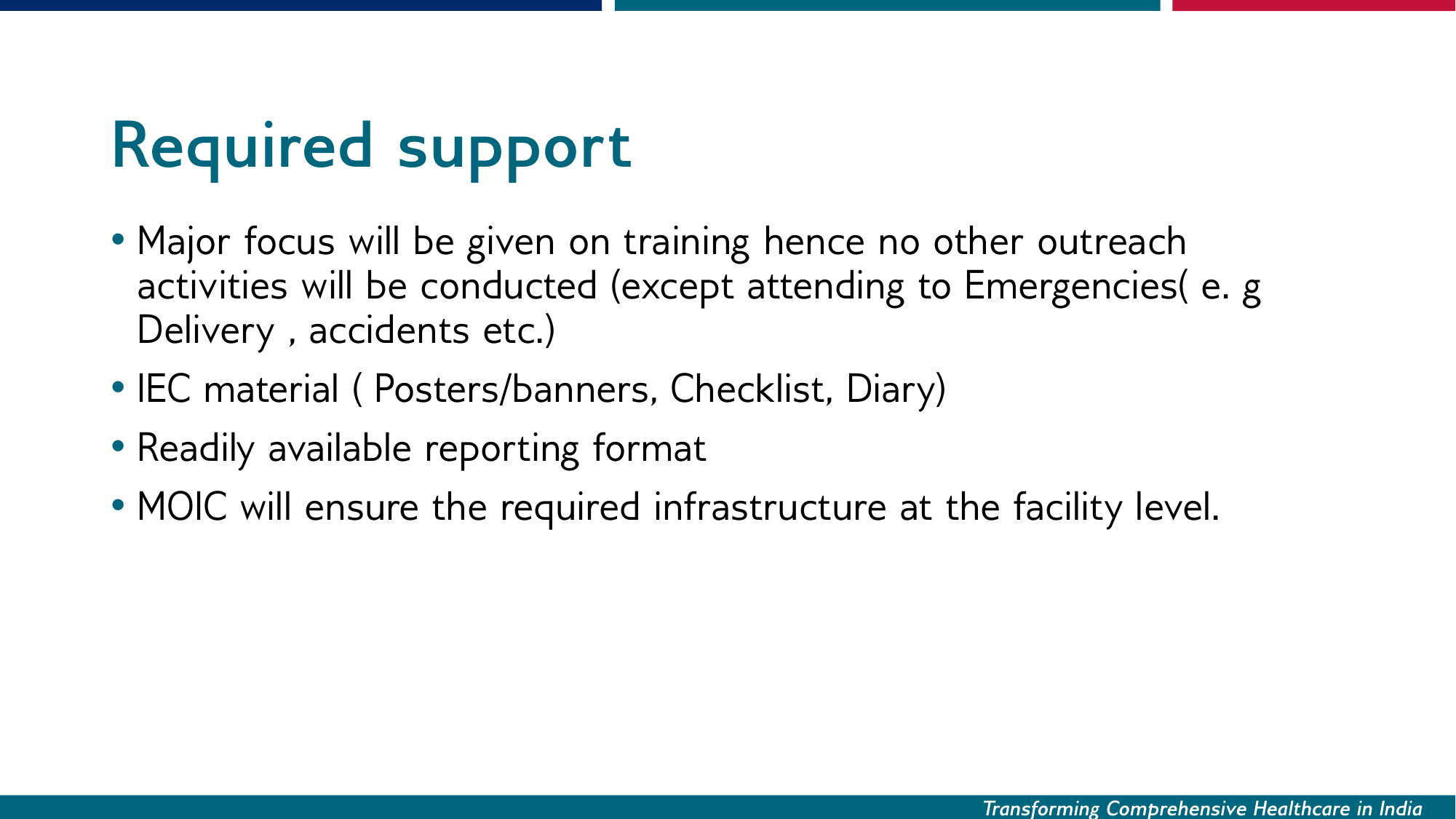

# Required support
Major focus will be given on training hence no other outreach activities will be conducted (except attending to Emergencies( e. g Delivery , accidents etc.)
IEC material ( Posters/banners, Checklist, Diary)
Readily available reporting format
MOIC will ensure the required infrastructure at the facility level.